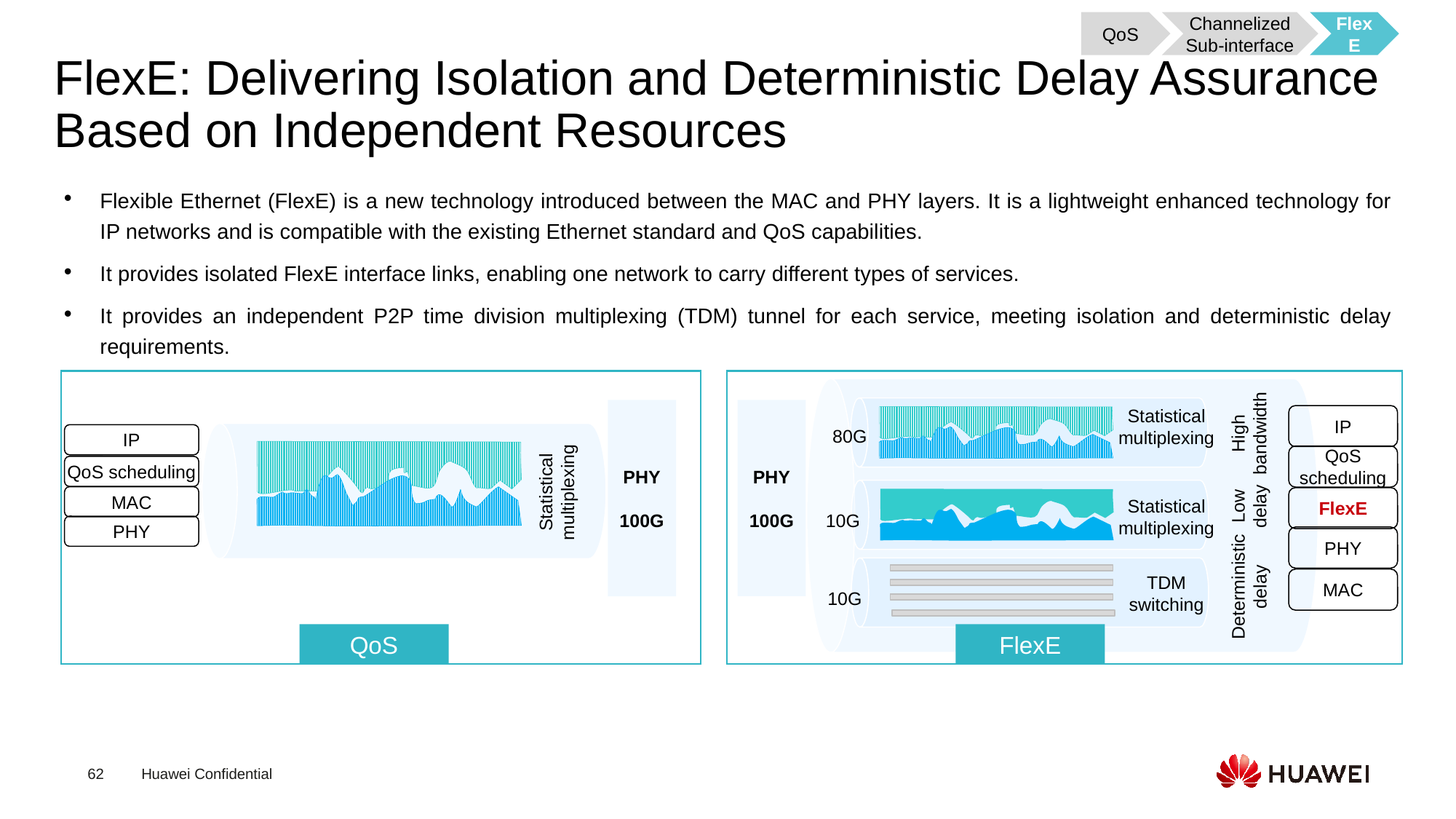

Channelized Sub-interface
QoS
FlexE
# FlexE: Delivering Isolation and Deterministic Delay Assurance Based on Independent Resources
Flexible Ethernet (FlexE) is a new technology introduced between the MAC and PHY layers. It is a lightweight enhanced technology for IP networks and is compatible with the existing Ethernet standard and QoS capabilities.
It provides isolated FlexE interface links, enabling one network to carry different types of services.
It provides an independent P2P time division multiplexing (TDM) tunnel for each service, meeting isolation and deterministic delay requirements.

PHY

100G
PHY

100G
Statistical multiplexing

IP
QoS scheduling
FlexE
PHY
MAC

80G

High bandwidth
IP
QoS scheduling
MAC
PHY

Statistical multiplexing

10G
Statistical multiplexing

Low delay
Deterministic delay

10G
TDM switching

QoS
FlexE